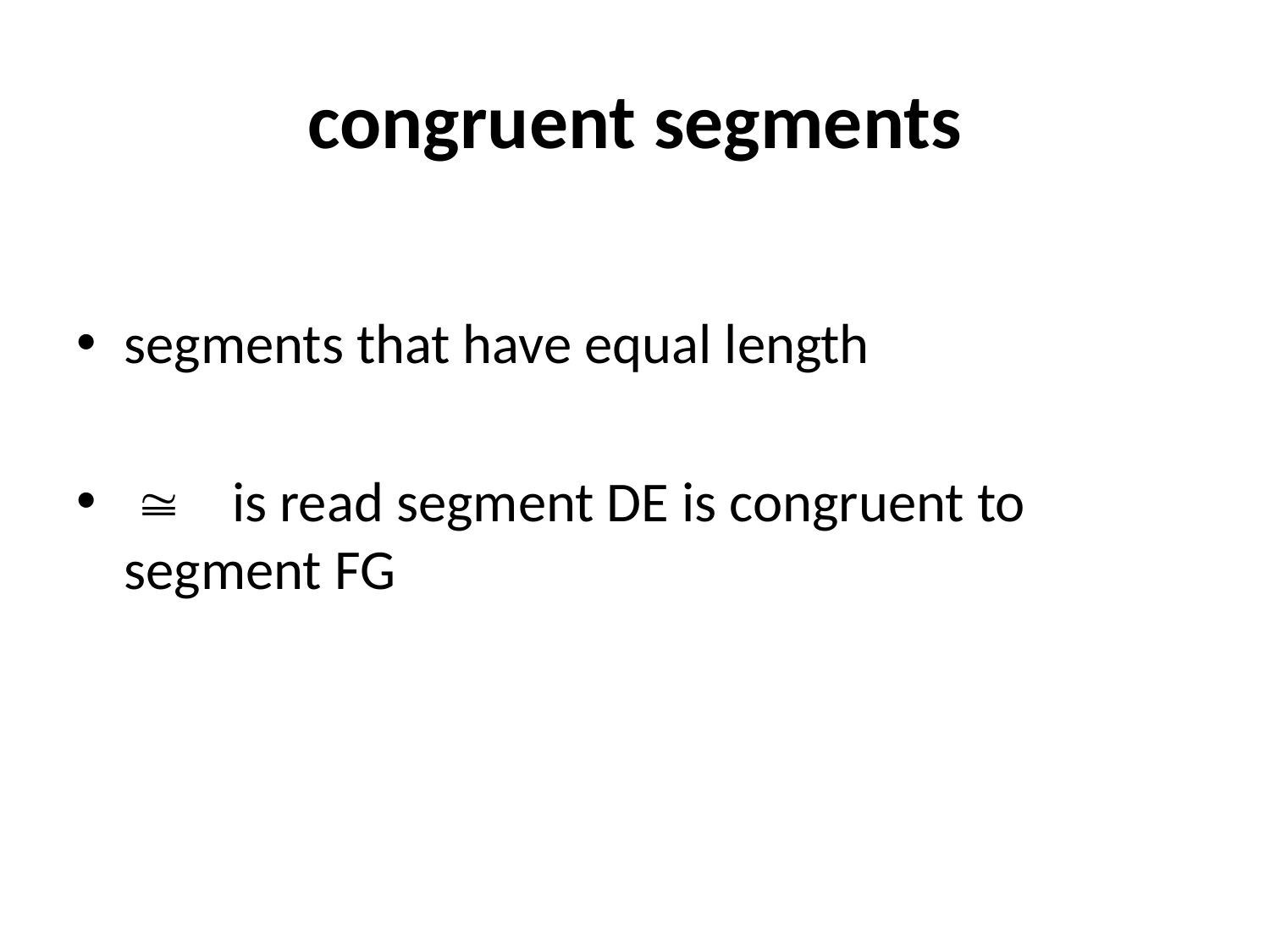

# congruent segments

segments that have equal length

 ≅    is read segment DE is congruent to segment FG